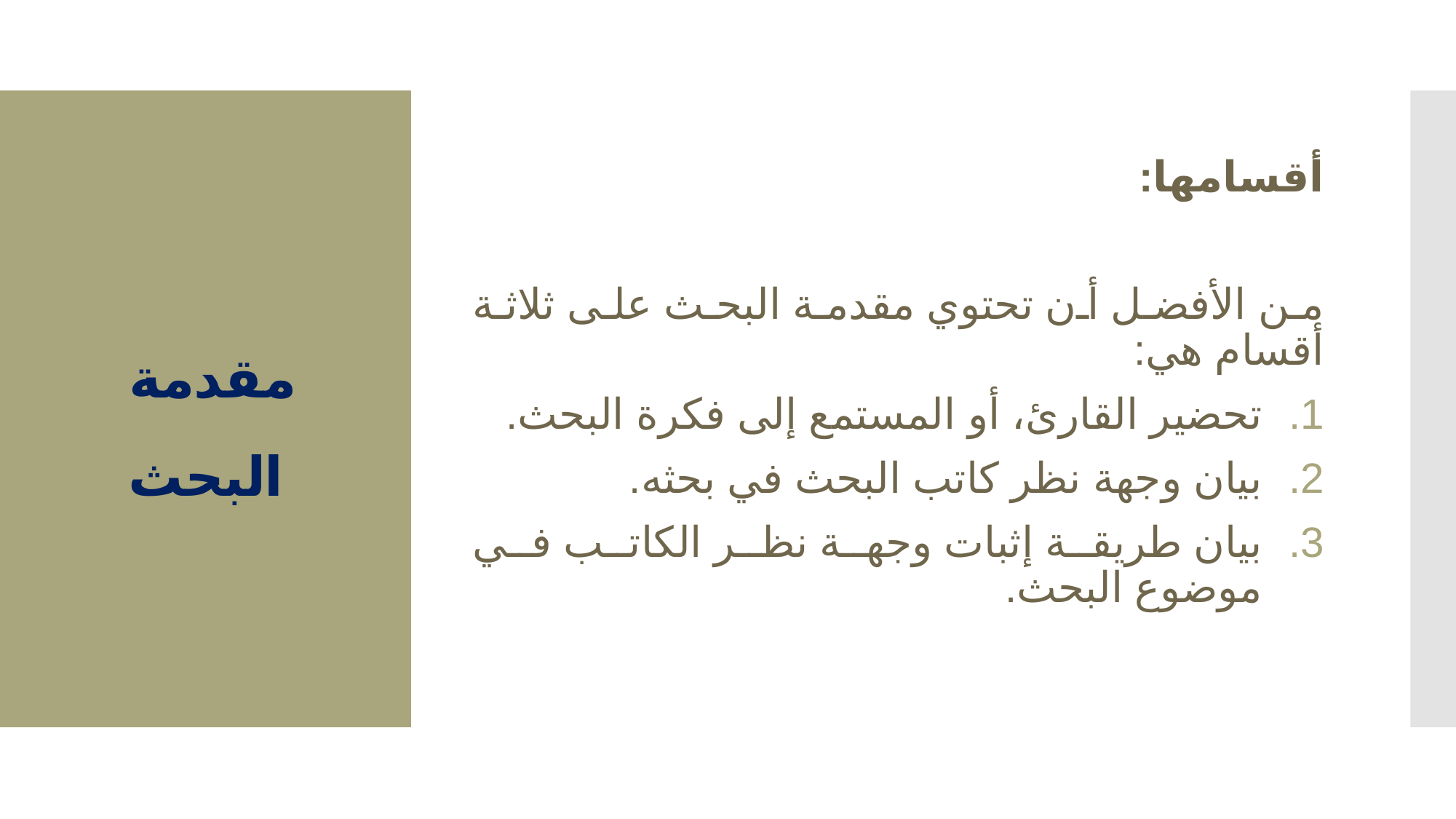

أقسامها:

من الأفضل أن تحتوي مقدمة البحث على ثلاثة أقسام هي:
تحضير القارئ، أو المستمع إلى فكرة البحث.
بيان وجهة نظر كاتب البحث في بحثه.
بيان طريقة إثبات وجهة نظر الكاتب في موضوع البحث.

# مقدمة البحث